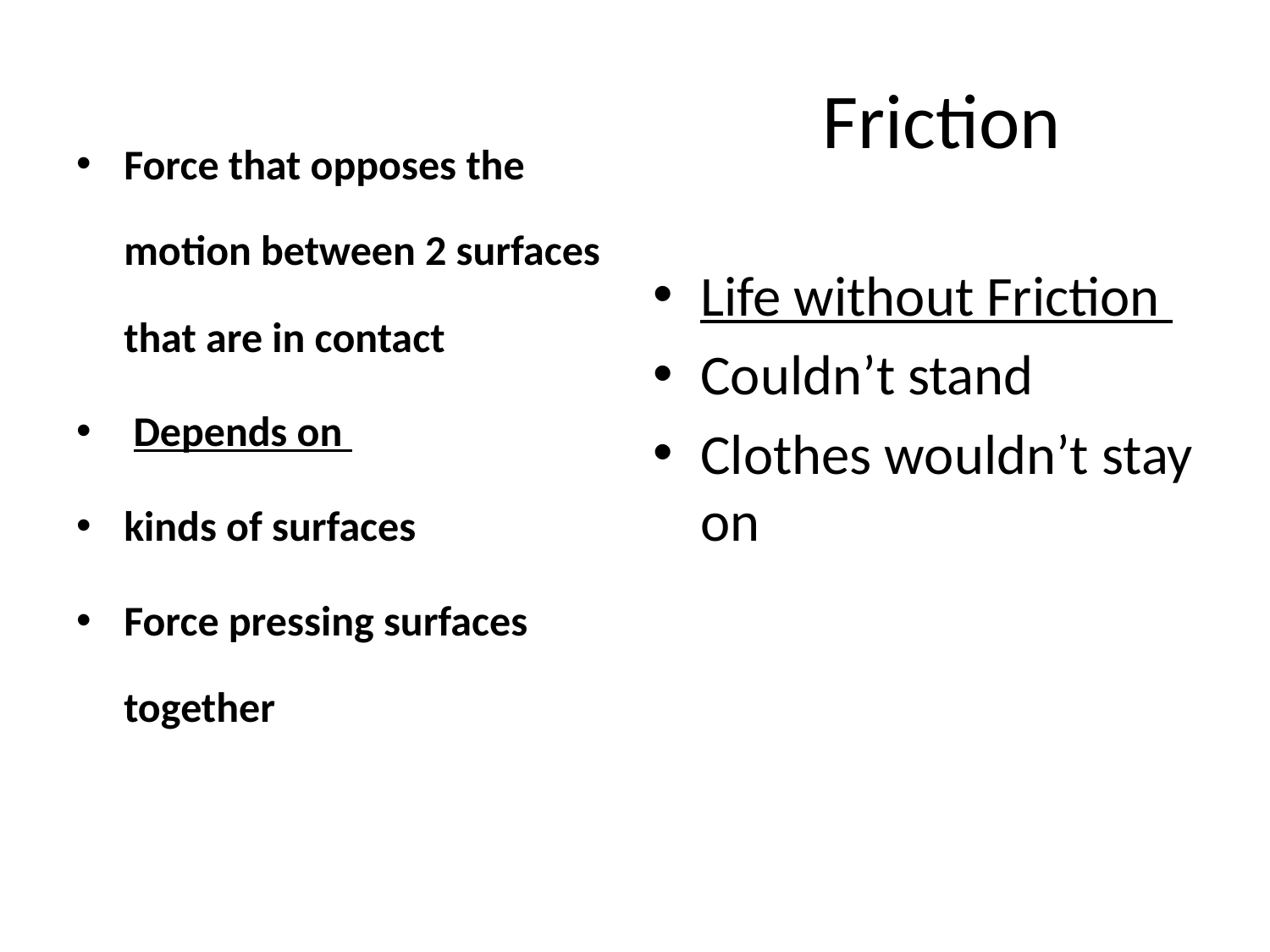

# Friction
Force that opposes the motion between 2 surfaces that are in contact
 Depends on
kinds of surfaces
Force pressing surfaces together

Life without Friction
Couldn’t stand
Clothes wouldn’t stay on